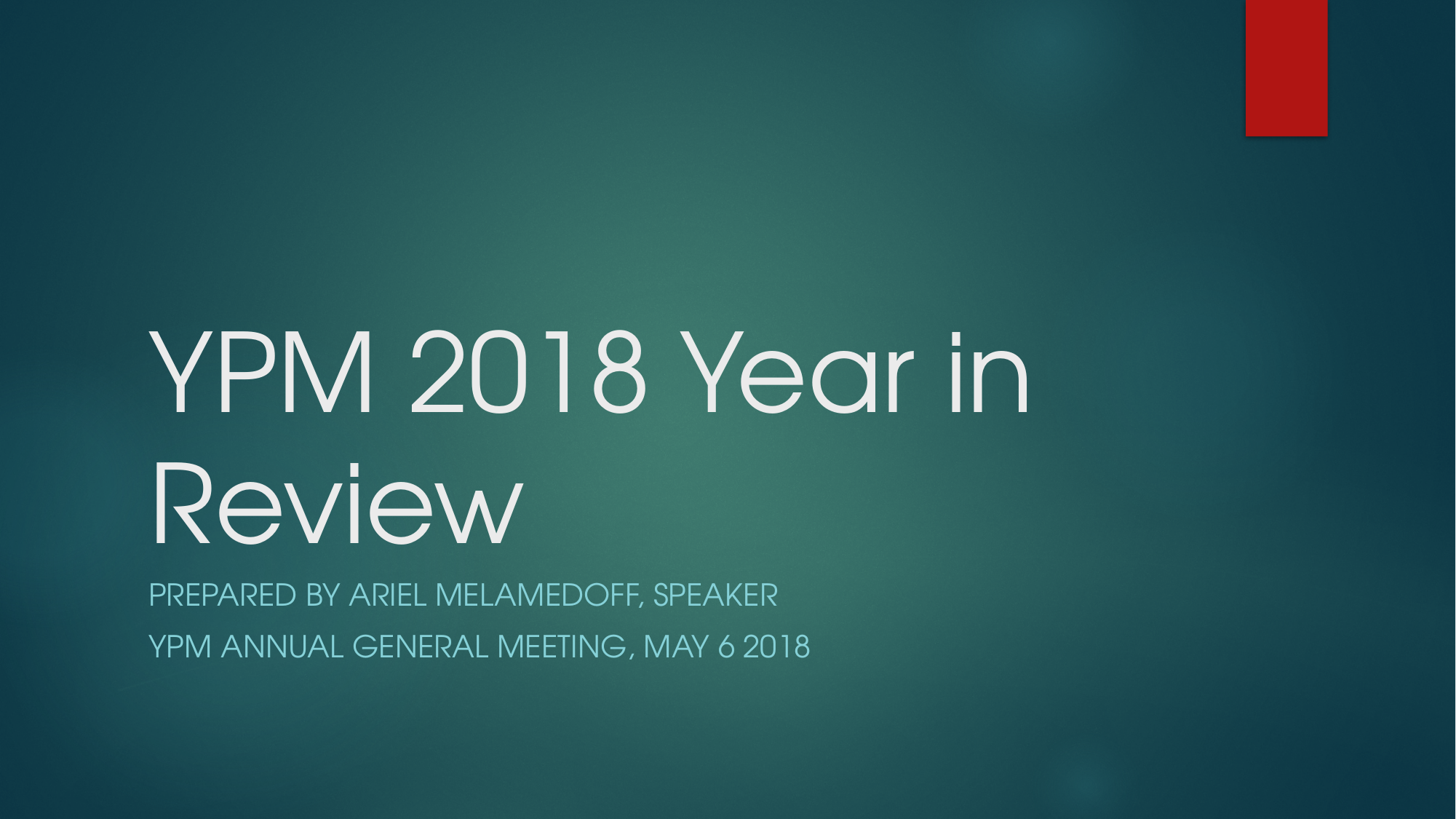

# YPM 2018 Year in Review
PREPARED BY ARIEL MELAMEDOFF, SPEAKER
YPM ANNUAL GENERAL MEETING, MAY 6 2018